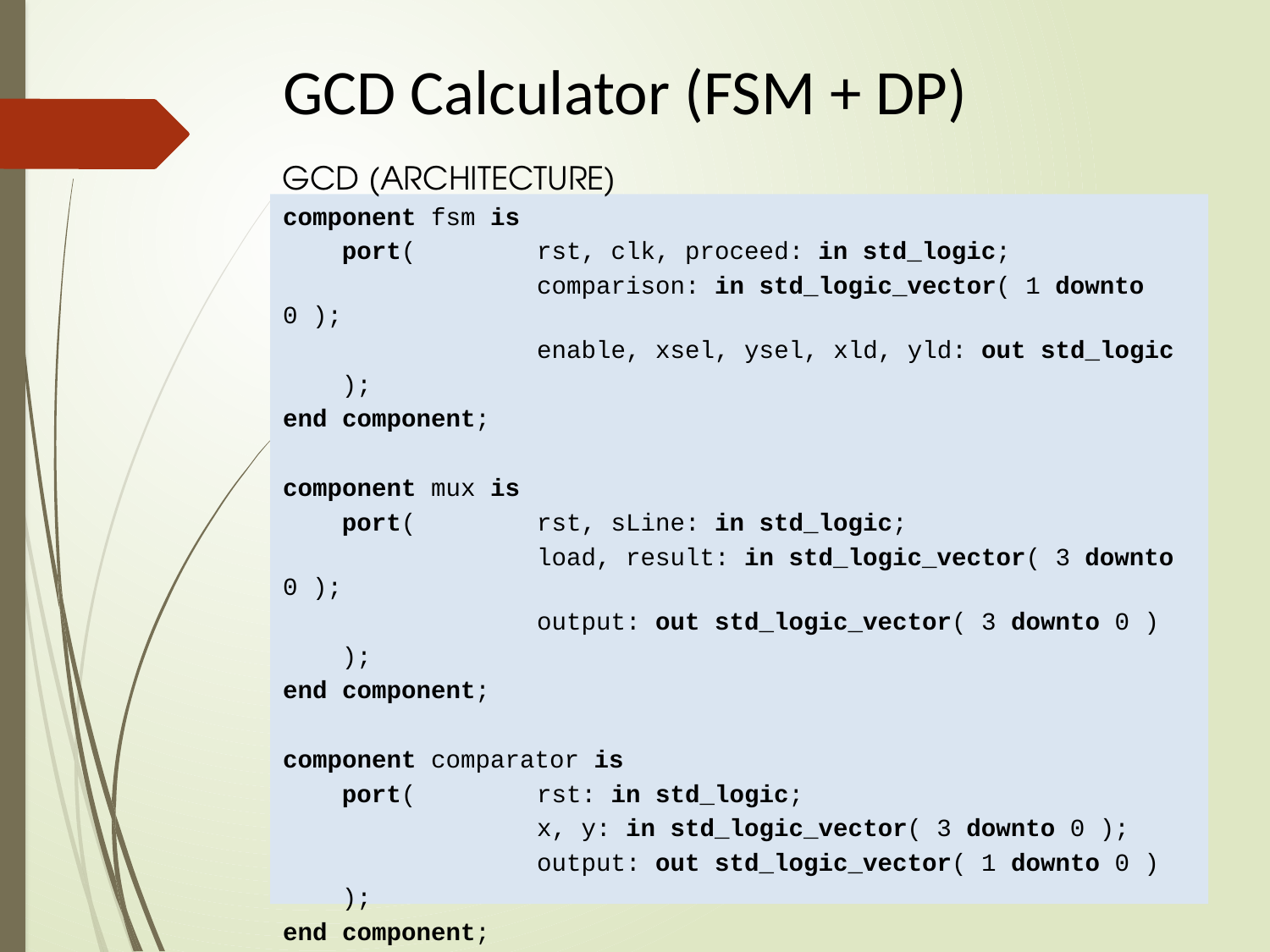

# GCD Calculator (FSM + DP)
GCD (ARCHITECTURE)
component fsm is
    port(	rst, clk, proceed: in std_logic;
		comparison: in std_logic_vector( 1 downto 0 );
		enable, xsel, ysel, xld, yld: out std_logic
    );
end component;

component mux is
    port(	rst, sLine: in std_logic;
		load, result: in std_logic_vector( 3 downto 0 );
		output: out std_logic_vector( 3 downto 0 )
    );
end component;

component comparator is
    port(	rst: in std_logic;
		x, y: in std_logic_vector( 3 downto 0 );
		output: out std_logic_vector( 1 downto 0 )
    );
end component;